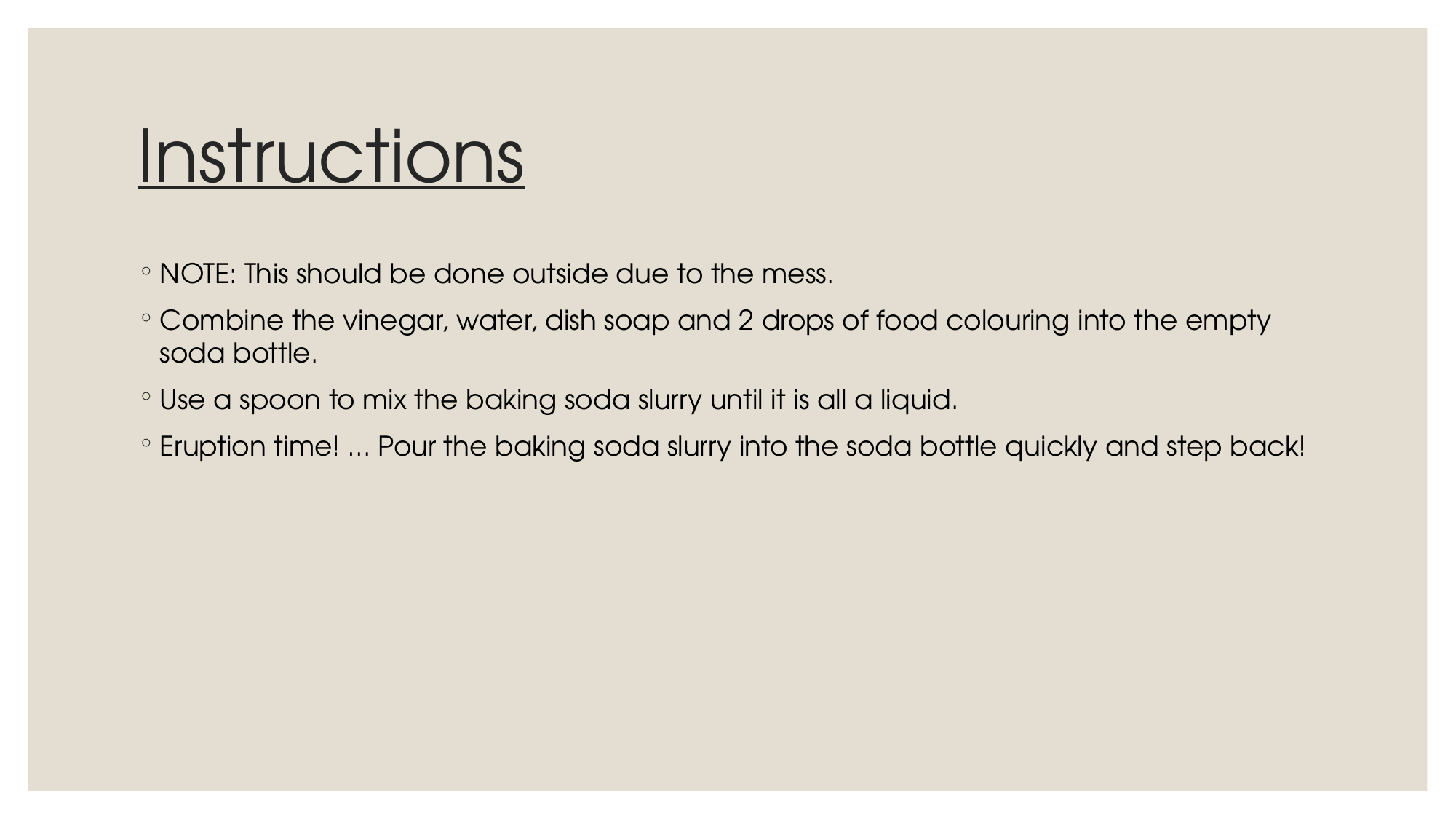

# Instructions
NOTE: This should be done outside due to the mess.
Combine the vinegar, water, dish soap and 2 drops of food colouring into the empty soda bottle.
Use a spoon to mix the baking soda slurry until it is all a liquid.
Eruption time! … Pour the baking soda slurry into the soda bottle quickly and step back!